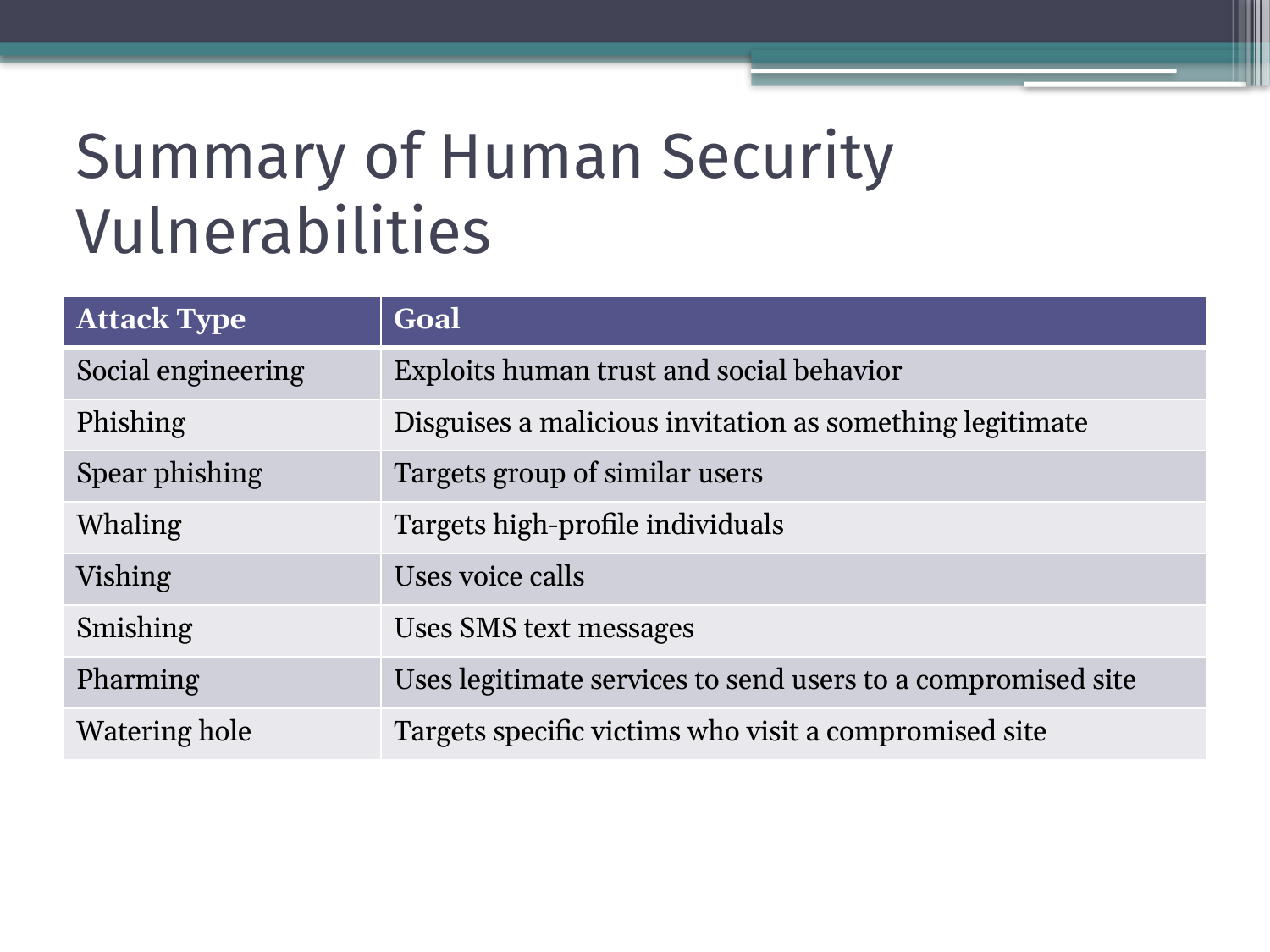

# Summary of Human Security Vulnerabilities
| Attack Type | Goal |
| --- | --- |
| Social engineering | Exploits human trust and social behavior |
| Phishing | Disguises a malicious invitation as something legitimate |
| Spear phishing | Targets group of similar users |
| Whaling | Targets high-profile individuals |
| Vishing | Uses voice calls |
| Smishing | Uses SMS text messages |
| Pharming | Uses legitimate services to send users to a compromised site |
| Watering hole | Targets specific victims who visit a compromised site |